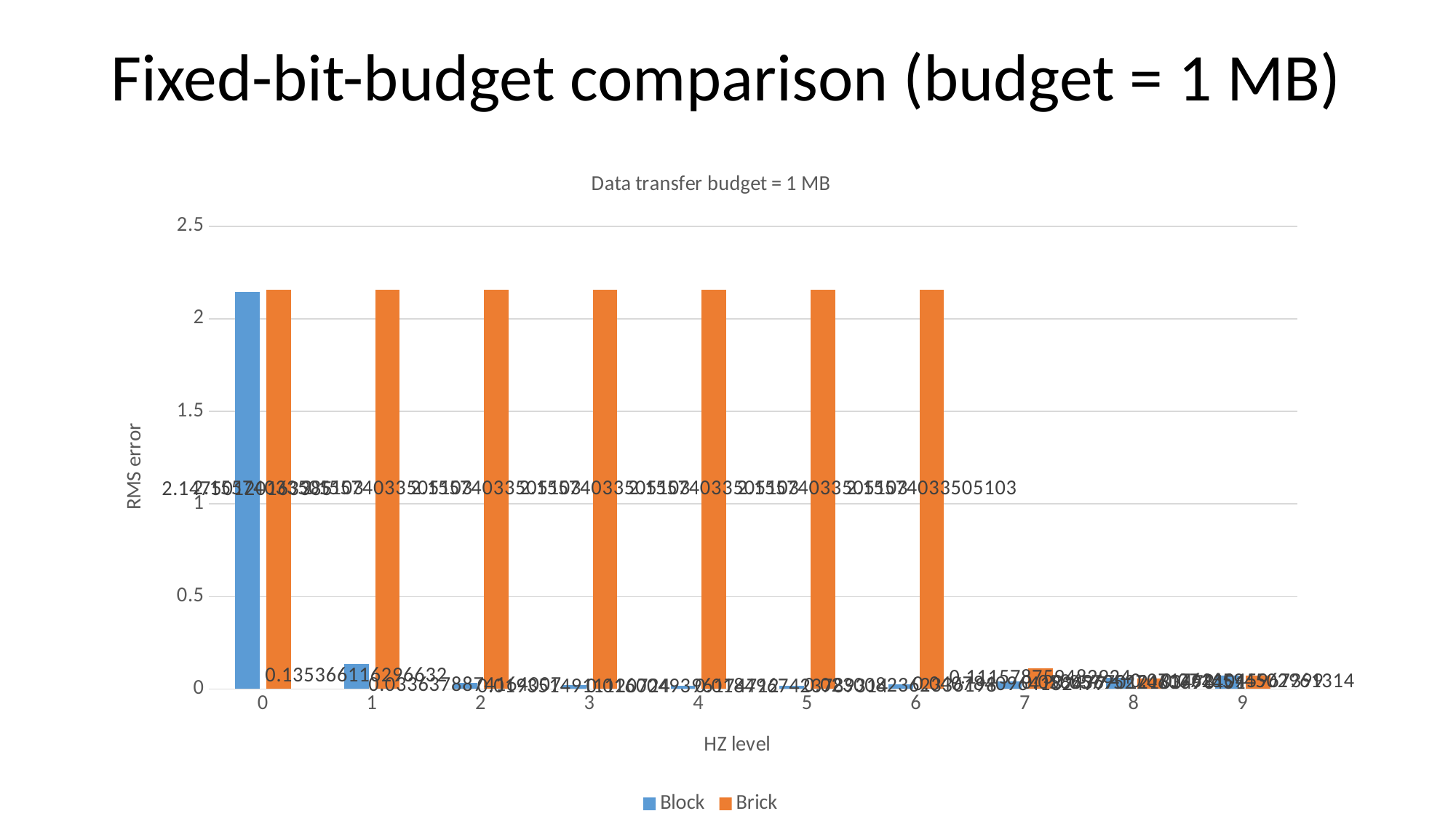

# Fixed-bit-budget comparison (budget = 1 MB)

### Chart: Data transfer budget = 1 MB

| Category |  |  |
|---|---|---|
| 0 | 2.14750120163385 | 2.15574033505103 |
| 1 | 0.135366116296632 | 2.15574033505103 |
| 2 | 0.0336378874164007 | 2.15574033505103 |
| 3 | 0.0193514911120724 | 2.15574033505103 |
| 4 | 0.0160049396174712 | 2.15574033505103 |
| 5 | 0.0184967423789314 | 2.15574033505103 |
| 6 | 0.0230082362336198 | 2.15574033505103 |
| 7 | 0.0407840964182477 | 0.111578759482924 |
| 8 | 0.0586367012183478 | 0.0579527460694451 |
| 9 | 0.0717621045967399 | 0.0716594502961314 |